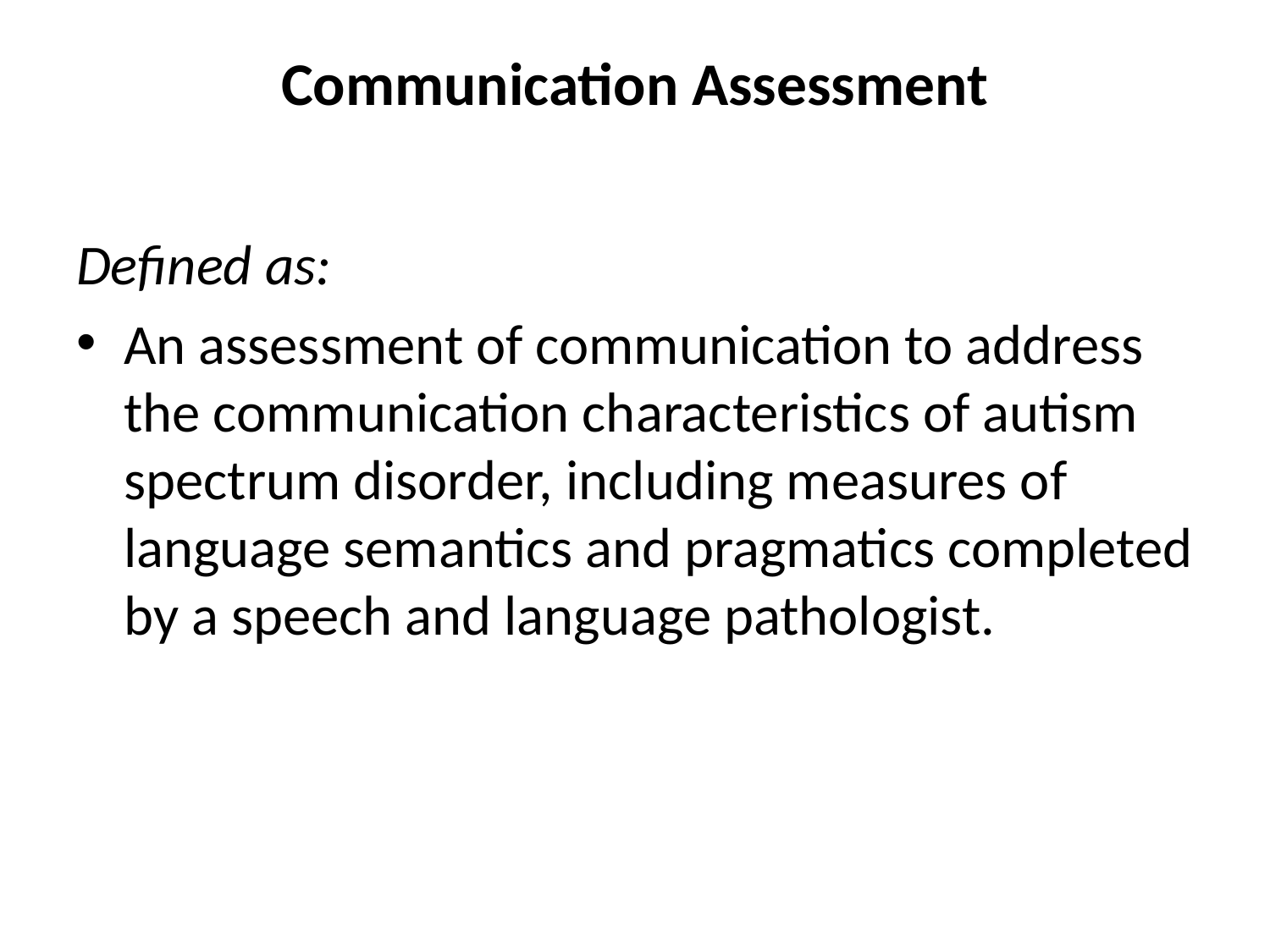

# Communication Assessment
Defined as:
An assessment of communication to address the communication characteristics of autism spectrum disorder, including measures of language semantics and pragmatics completed by a speech and language pathologist.